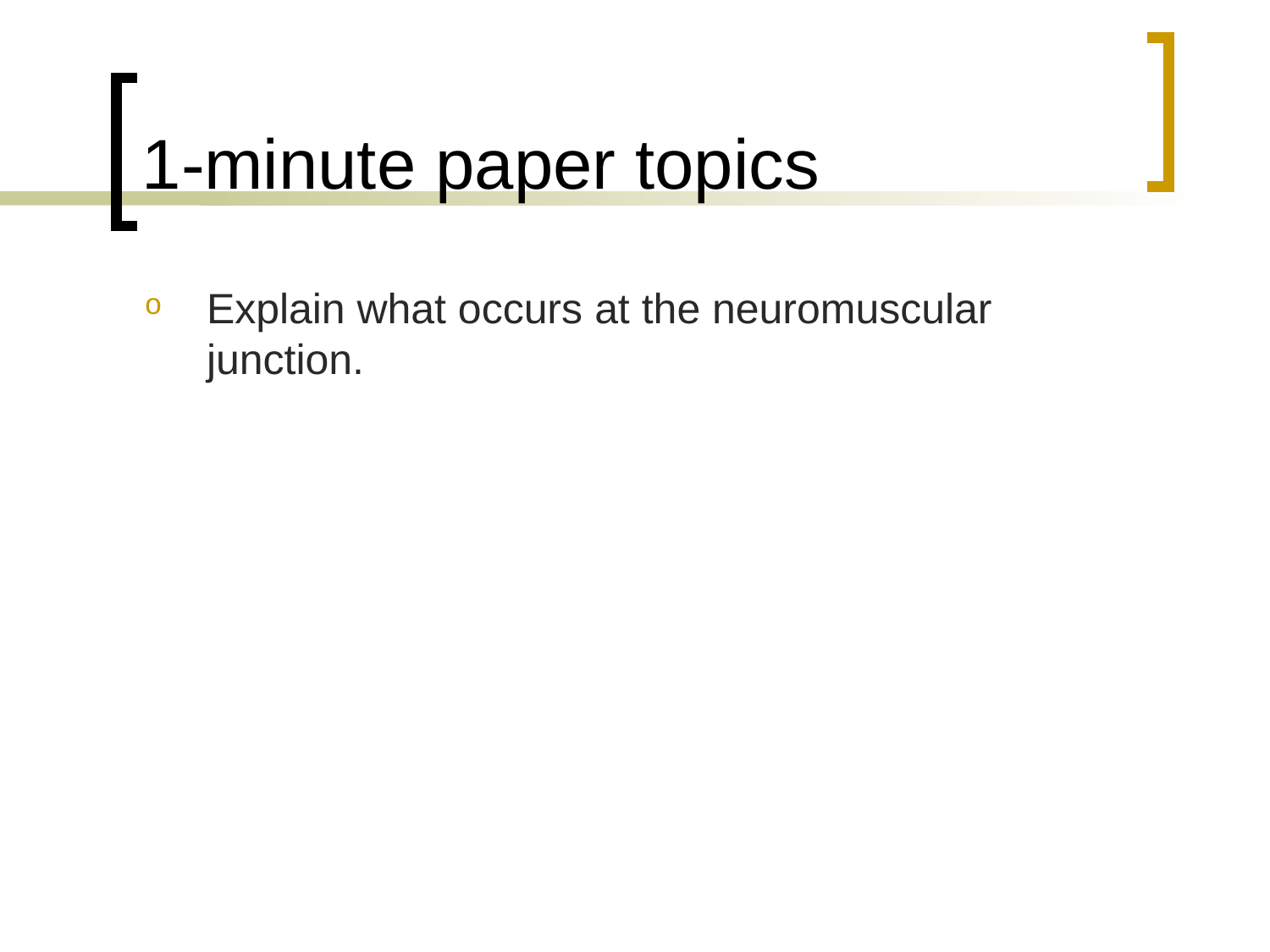

# 1-minute paper topics
Explain what occurs at the neuromuscular junction.